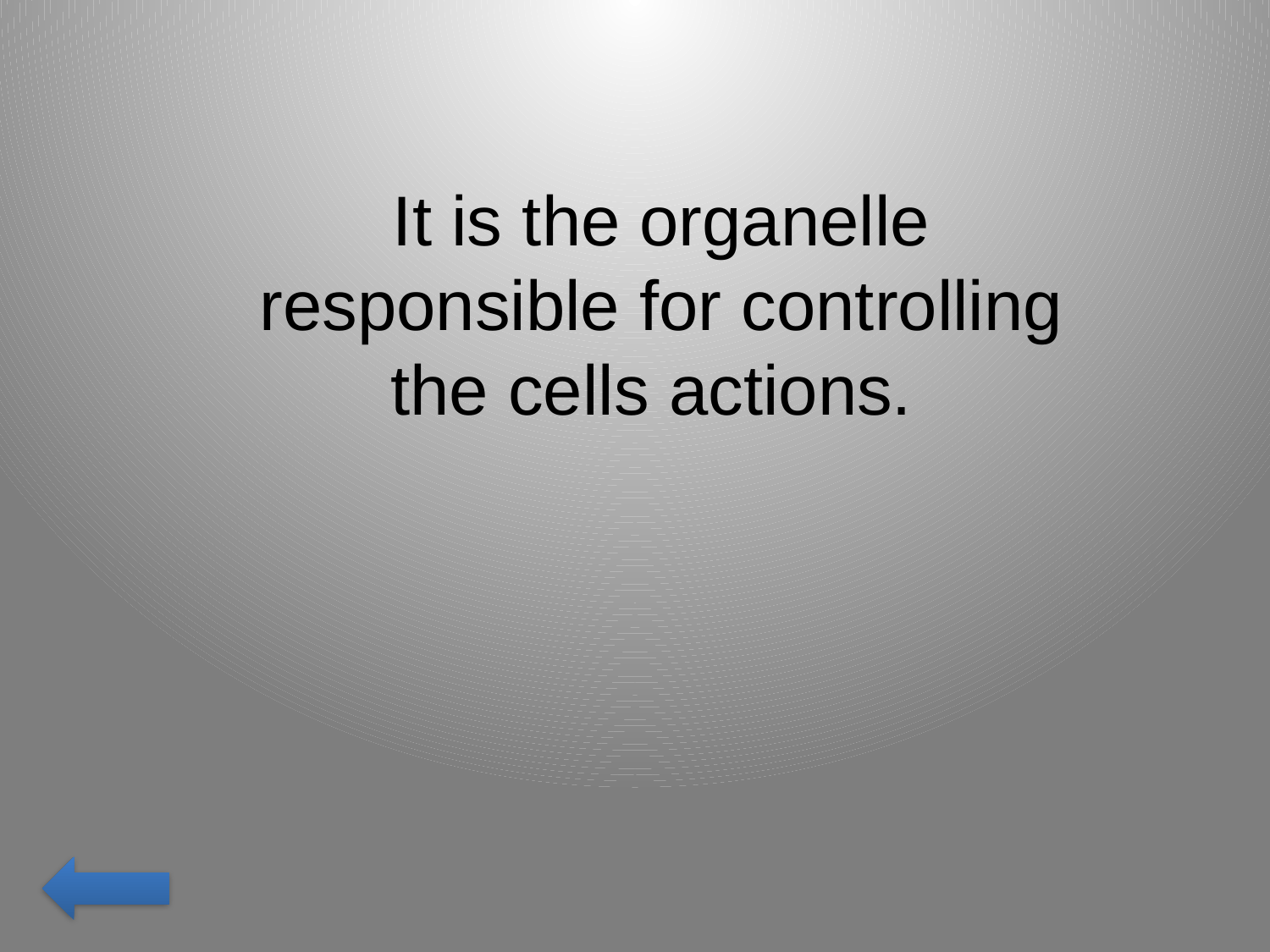

It is the organelle responsible for controlling the cells actions.